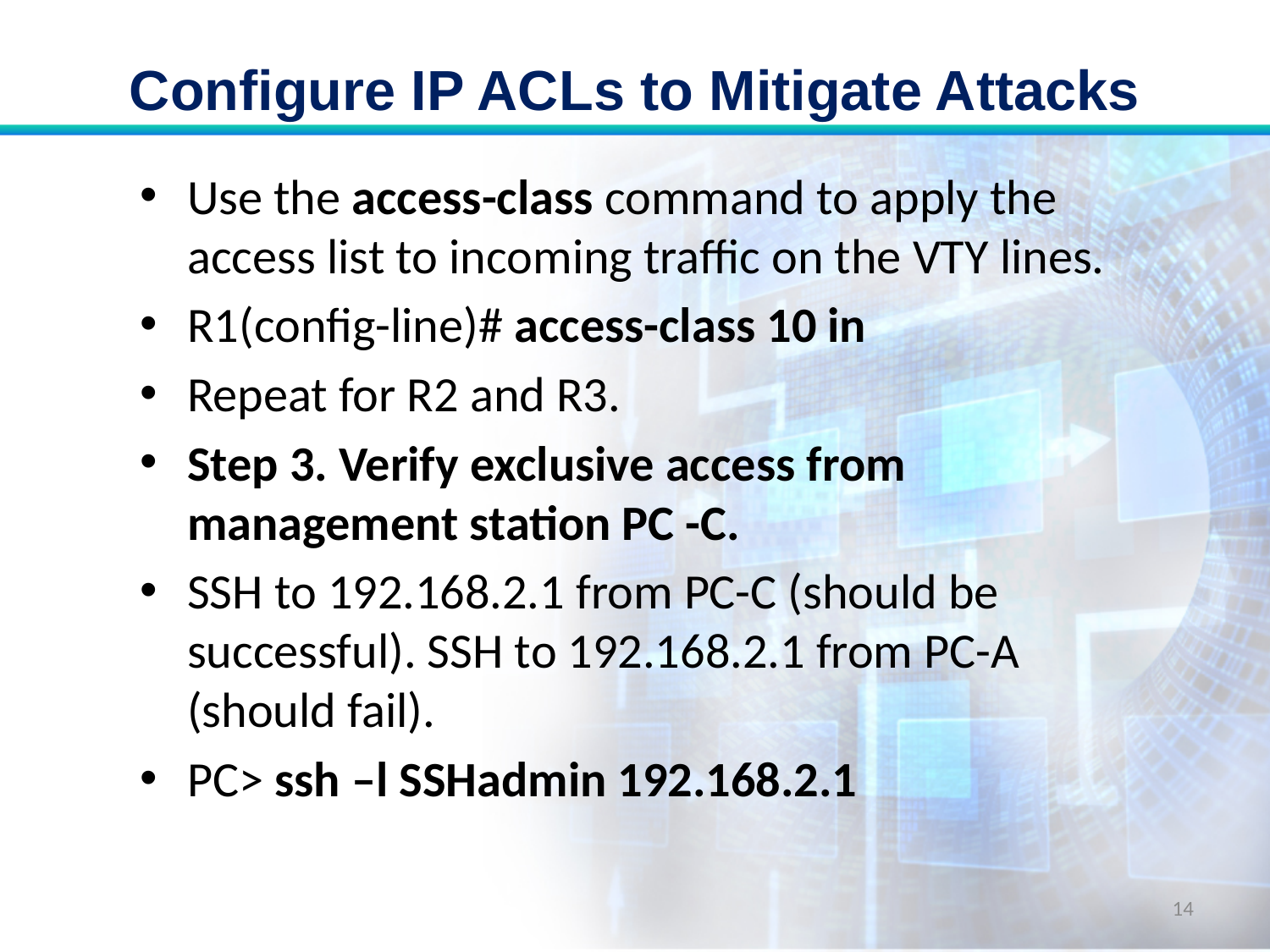

# Configure IP ACLs to Mitigate Attacks
Use the access-class command to apply the access list to incoming traffic on the VTY lines.
R1(config-line)# access-class 10 in
Repeat for R2 and R3.
Step 3. Verify exclusive access from management station PC -C.
SSH to 192.168.2.1 from PC-C (should be successful). SSH to 192.168.2.1 from PC-A (should fail).
PC> ssh –l SSHadmin 192.168.2.1
14